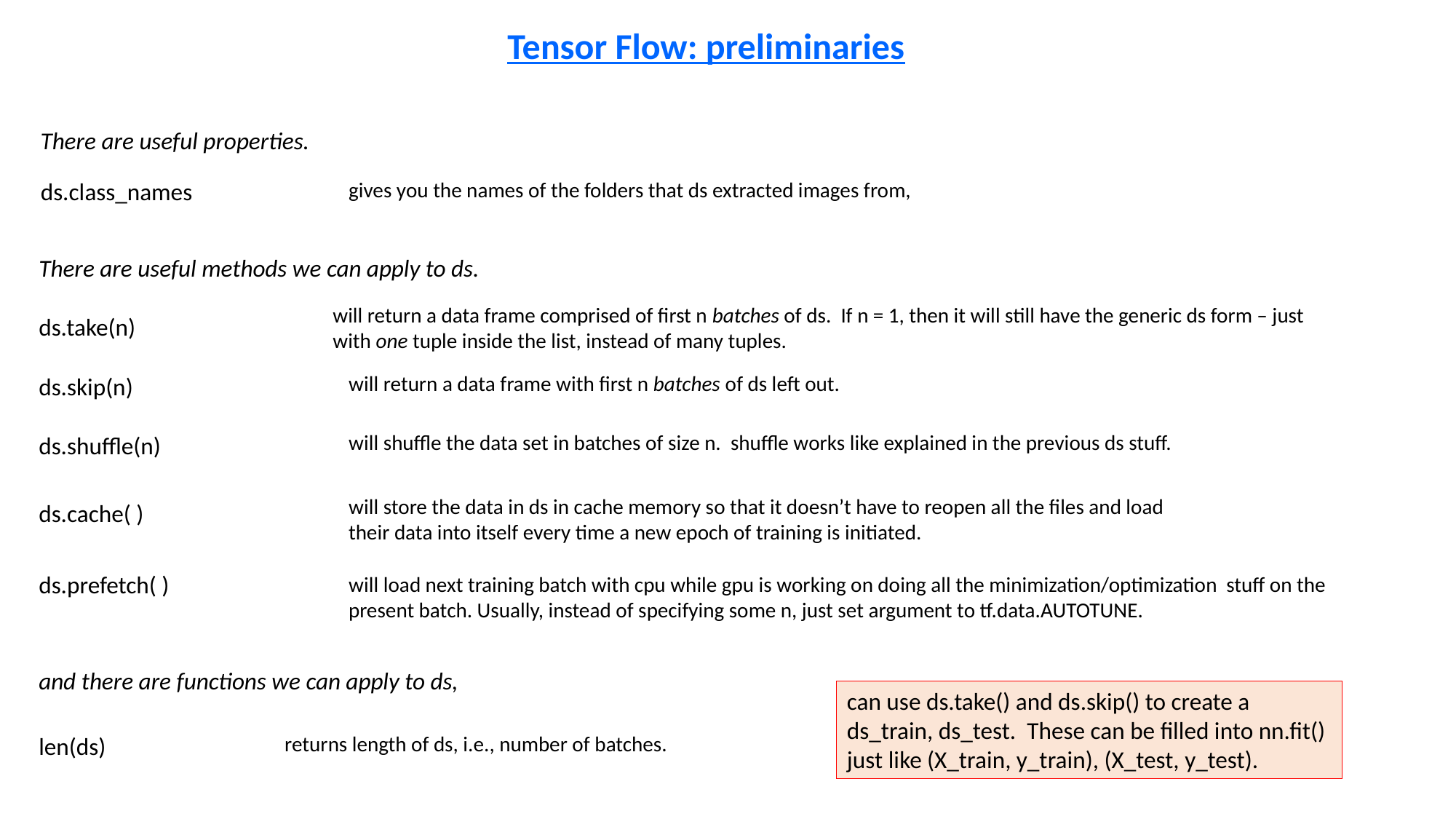

Tensor Flow: preliminaries
There are useful properties.
ds.class_names
gives you the names of the folders that ds extracted images from,
There are useful methods we can apply to ds.
will return a data frame comprised of first n batches of ds.  If n = 1, then it will still have the generic ds form – just with one tuple inside the list, instead of many tuples.
ds.take(n)
will return a data frame with first n batches of ds left out.
ds.skip(n)
will shuffle the data set in batches of size n.  shuffle works like explained in the previous ds stuff.
ds.shuffle(n)
will store the data in ds in cache memory so that it doesn’t have to reopen all the files and load their data into itself every time a new epoch of training is initiated.
ds.cache( )
ds.prefetch( )
will load next training batch with cpu while gpu is working on doing all the minimization/optimization  stuff on the present batch. Usually, instead of specifying some n, just set argument to tf.data.AUTOTUNE.
and there are functions we can apply to ds,
can use ds.take() and ds.skip() to create a ds_train, ds_test.  These can be filled into nn.fit() just like (X_train, y_train), (X_test, y_test).
len(ds)
returns length of ds, i.e., number of batches.